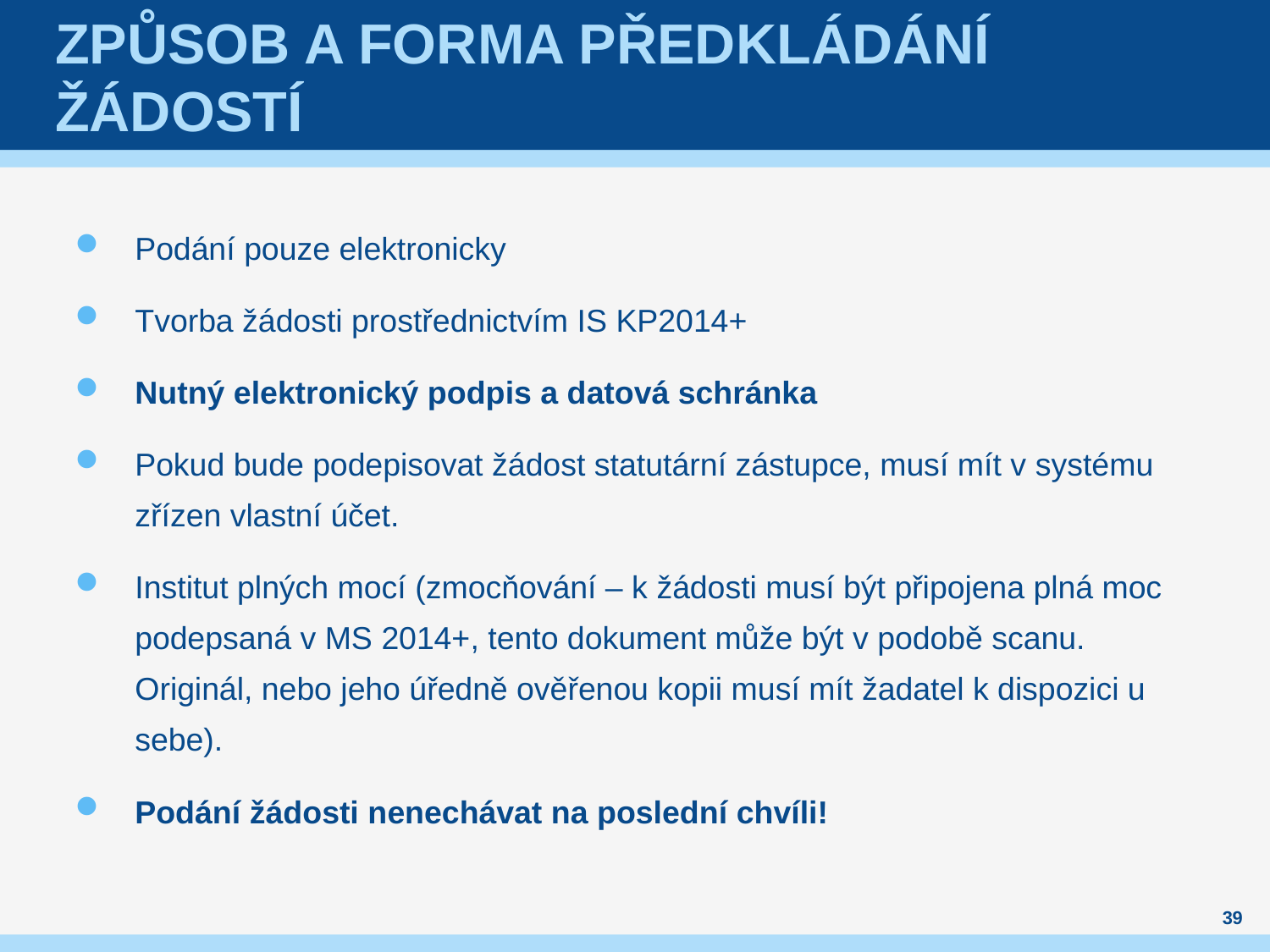

# Způsob a forma předkládání žádostí
Podání pouze elektronicky
Tvorba žádosti prostřednictvím IS KP2014+
Nutný elektronický podpis a datová schránka
Pokud bude podepisovat žádost statutární zástupce, musí mít v systému zřízen vlastní účet.
Institut plných mocí (zmocňování – k žádosti musí být připojena plná moc podepsaná v MS 2014+, tento dokument může být v podobě scanu. Originál, nebo jeho úředně ověřenou kopii musí mít žadatel k dispozici u sebe).
Podání žádosti nenechávat na poslední chvíli!

39